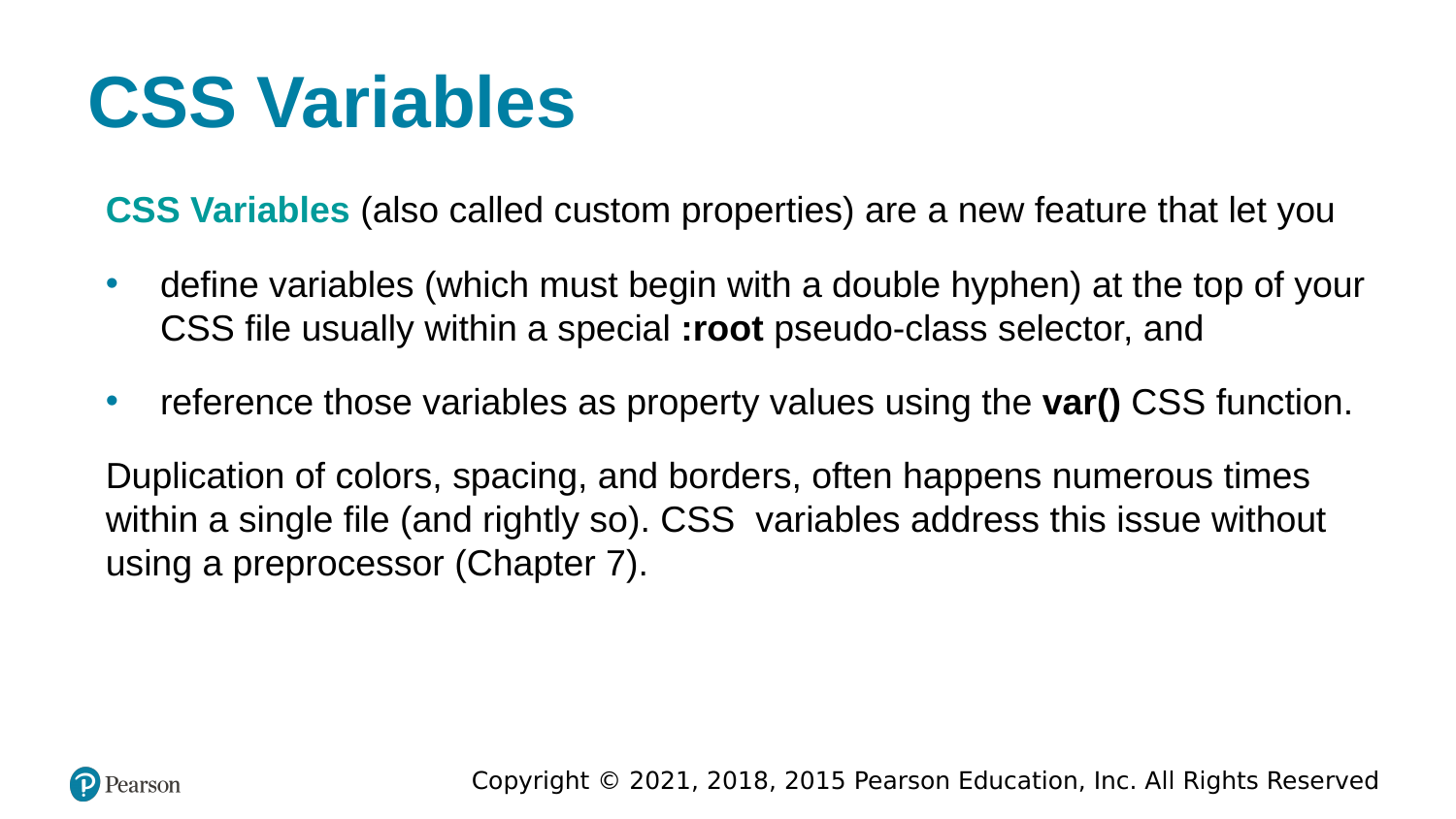

# CSS Variables
CSS Variables (also called custom properties) are a new feature that let you
define variables (which must begin with a double hyphen) at the top of your CSS file usually within a special :root pseudo-class selector, and
reference those variables as property values using the var() CSS function.
Duplication of colors, spacing, and borders, often happens numerous times within a single file (and rightly so). CSS  variables address this issue without using a preprocessor (Chapter 7).